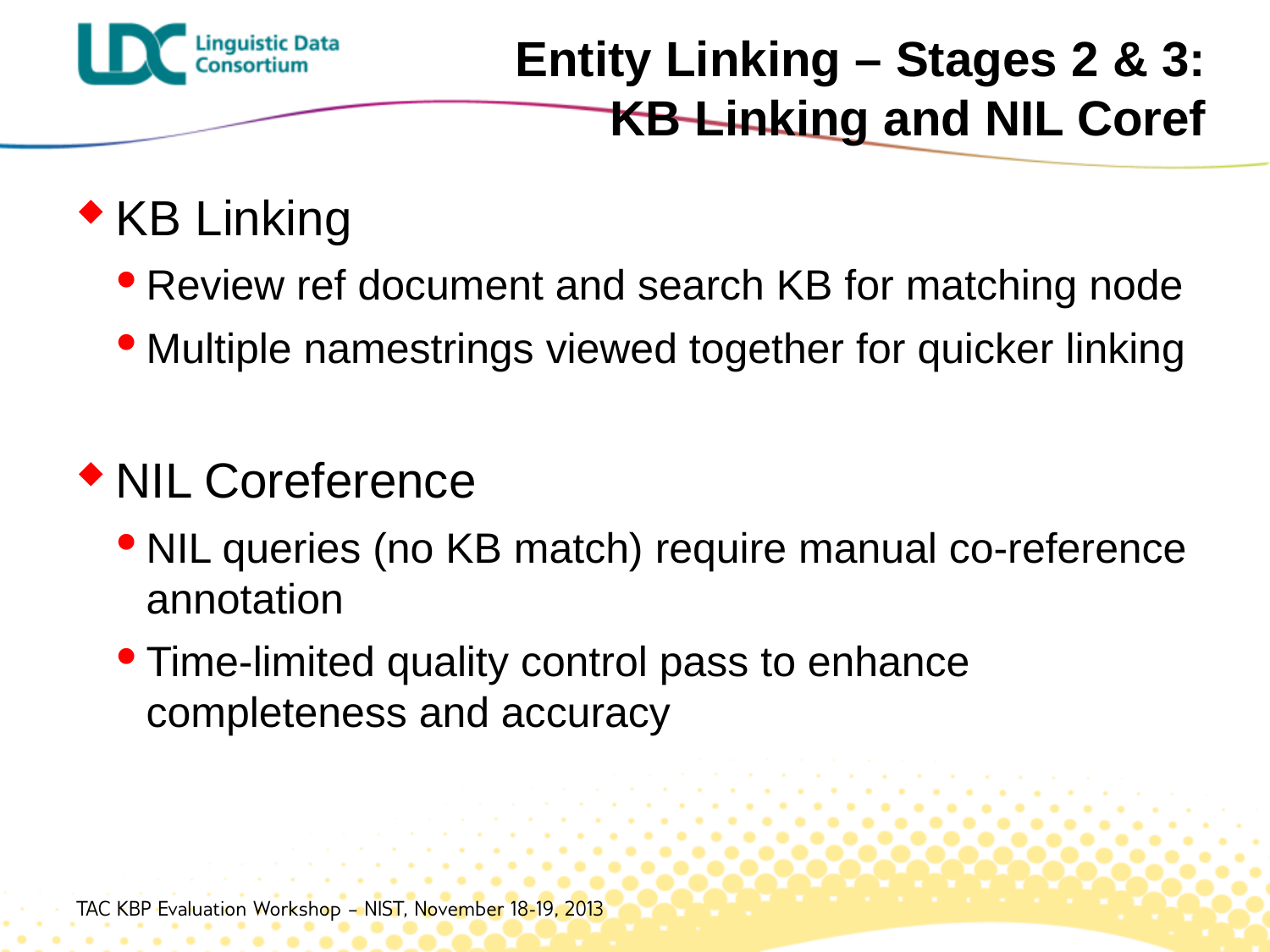

# Entity Linking – Stages 2 & 3: KB Linking and NIL Coref
KB Linking
Review ref document and search KB for matching node
Multiple namestrings viewed together for quicker linking

NIL Coreference
NIL queries (no KB match) require manual co-reference annotation
Time-limited quality control pass to enhance completeness and accuracy
TAC KBP Evaluation Workshop – NIST, November 18-19, 2013